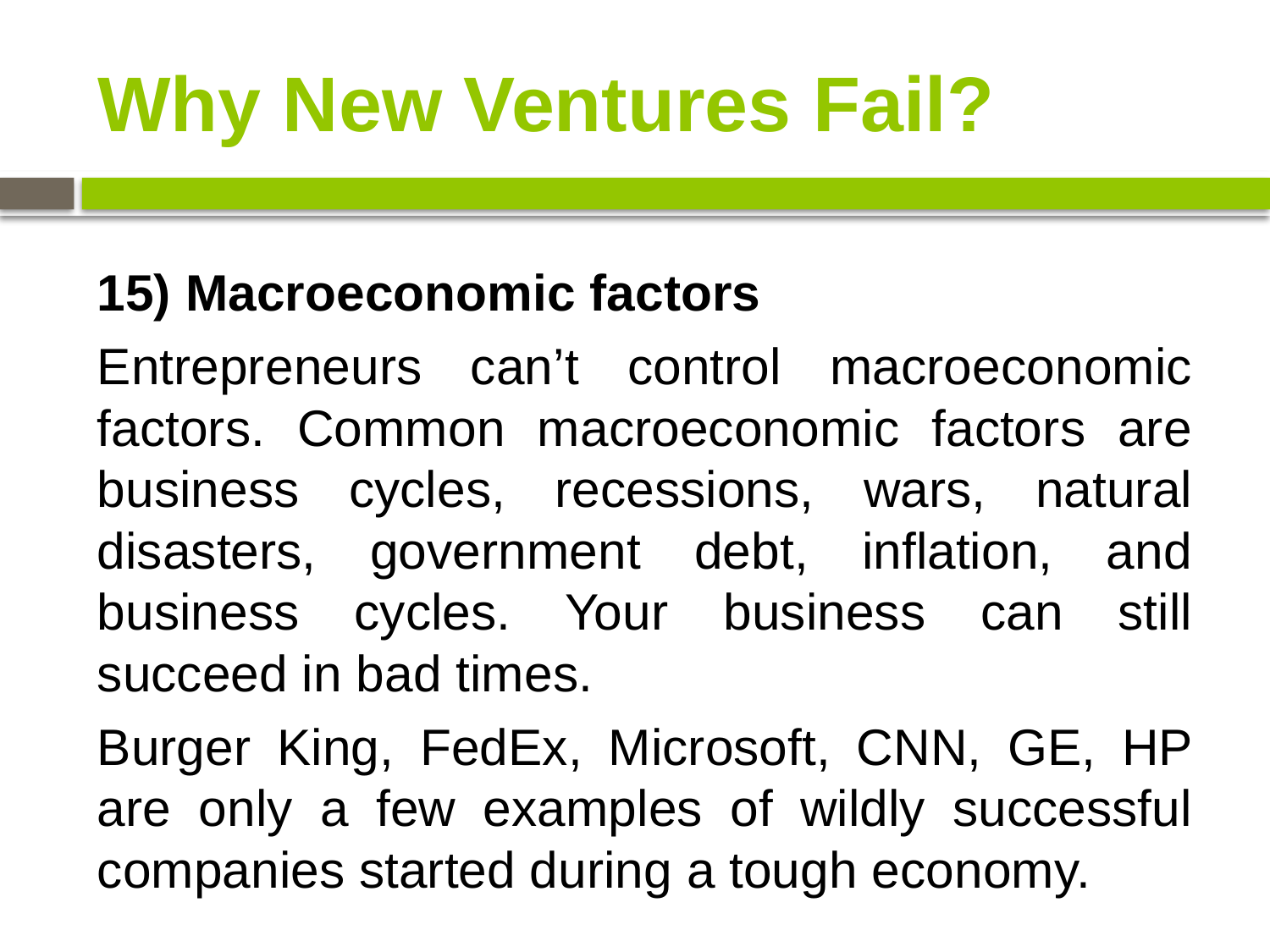

# Why New Ventures Fail?
 Macroeconomic factors
Entrepreneurs can’t control macroeconomic factors. Common macroeconomic factors are business cycles, recessions, wars, natural disasters, government debt, inflation, and business cycles. Your business can still succeed in bad times.
Burger King, FedEx, Microsoft, CNN, GE, HP are only a few examples of wildly successful companies started during a tough economy.